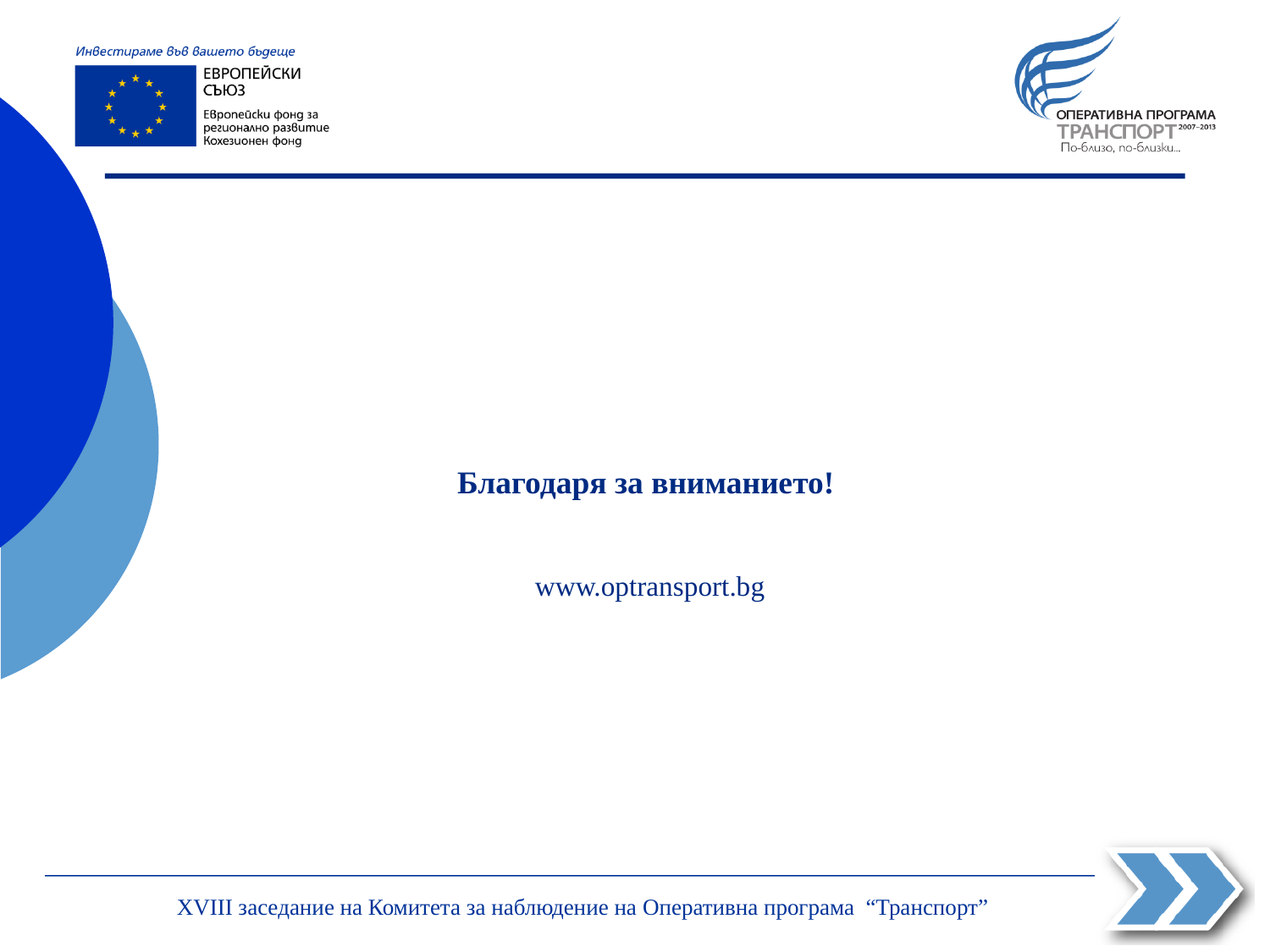

Благодаря за вниманието!

www.optransport.bg
ХVIII заседание на Комитета за наблюдение на Оперативна програма  “Транспорт”